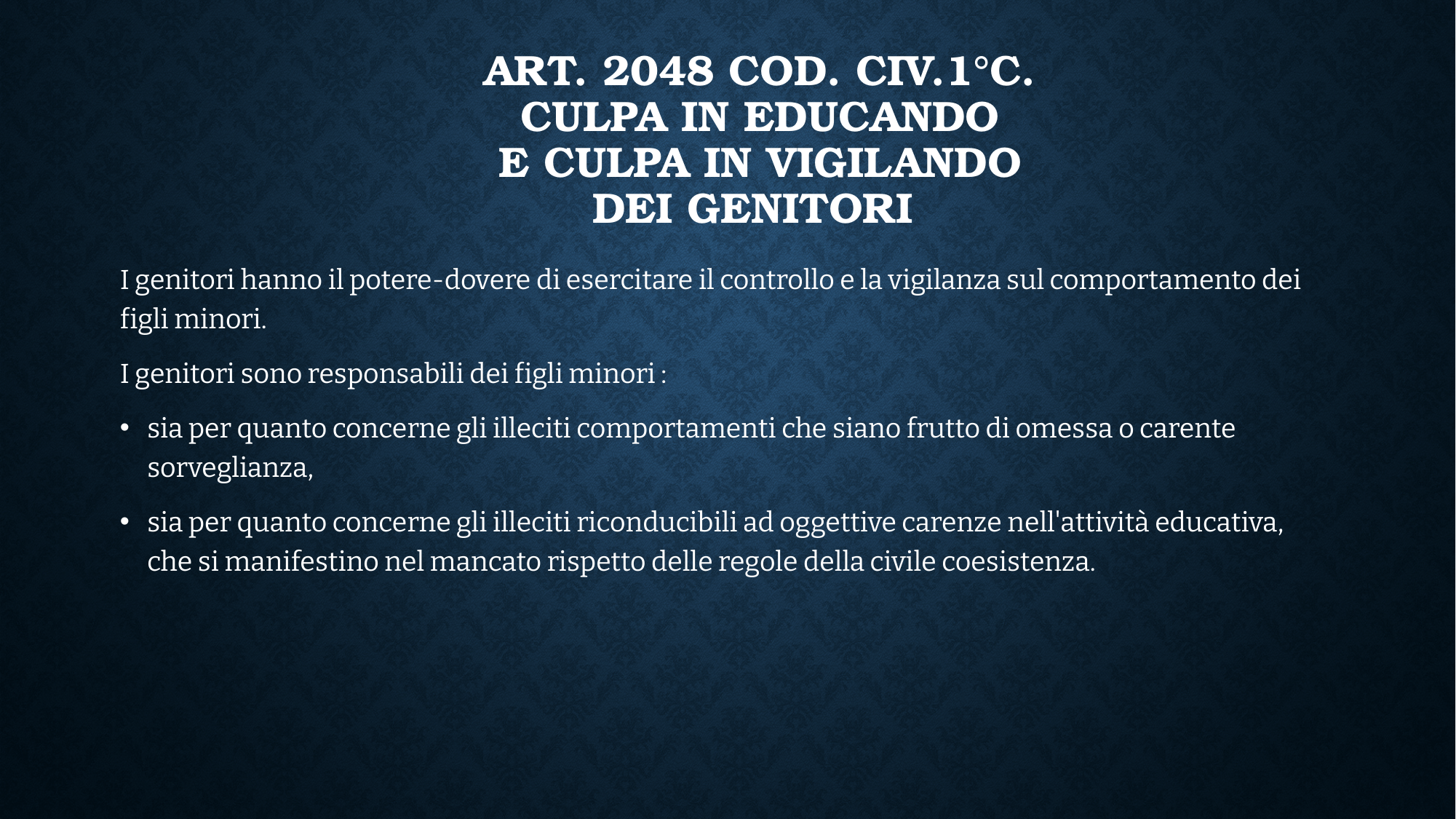

# Art. 2048 cod. civ.1°c. CULPA IN EDUCANDO E CULPA IN VIGILANDO DEI GENITORI
I genitori hanno il potere-dovere di esercitare il controllo e la vigilanza sul comportamento dei figli minori.
I genitori sono responsabili dei figli minori :
sia per quanto concerne gli illeciti comportamenti che siano frutto di omessa o carente sorveglianza,
sia per quanto concerne gli illeciti riconducibili ad oggettive carenze nell'attività educativa, che si manifestino nel mancato rispetto delle regole della civile coesistenza.